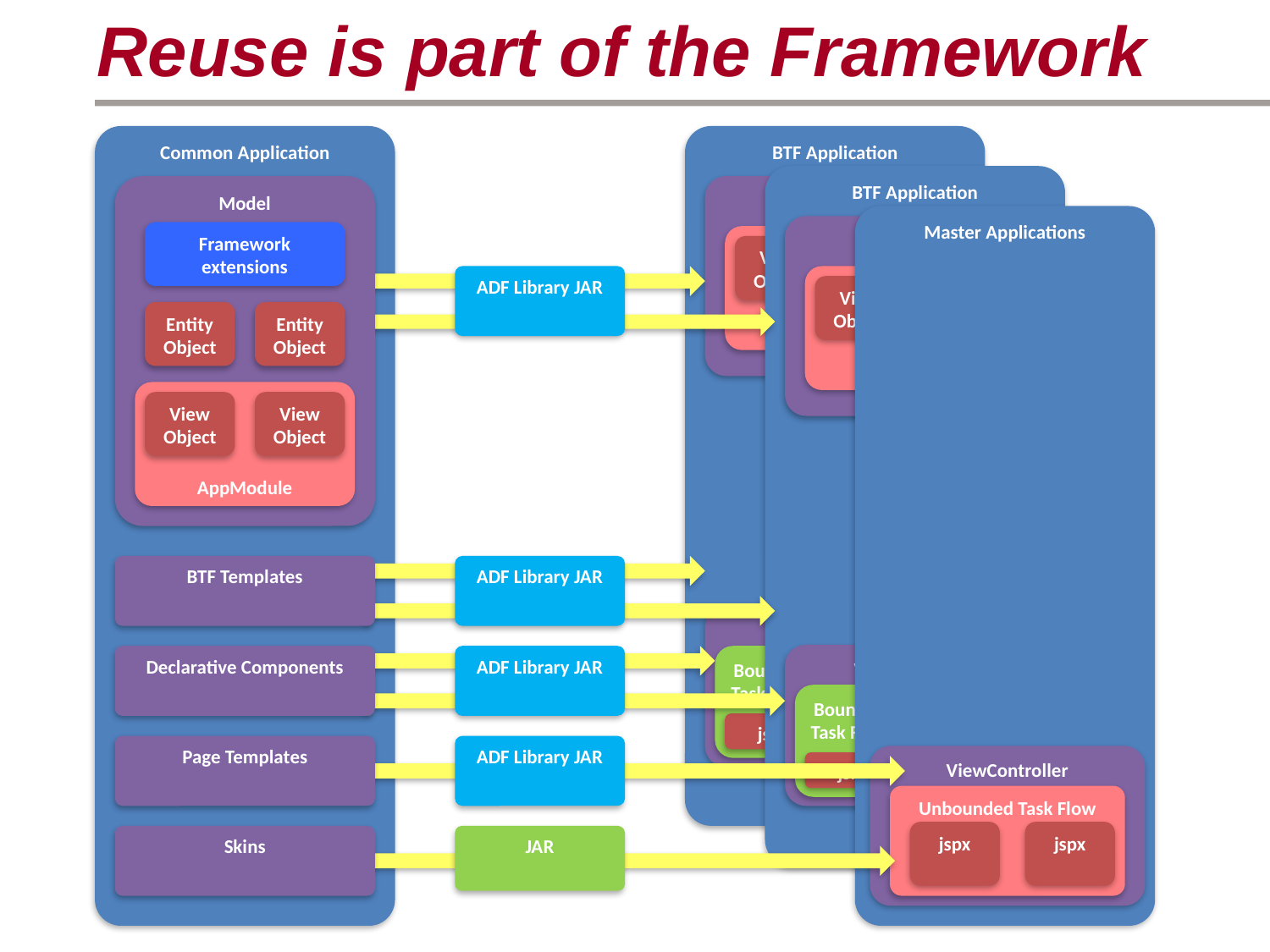

Reuse is part of the Framework

Common Application
BTF Application
BTF Application
Model
Model
Master Applications
Model
Framework extensions

AppModule
View Object
View Object

ADF Library JAR

AppModule
View Object
View Object
Entity Object
Entity Object

AppModule
View Object
View Object
BTF Templates

ADF Library JAR

ViewController
Bounded Task Flow
Bounded Task Flow
jsff
jsff
ViewController
Bounded Task Flow
Bounded Task Flow
jsff
jsff
Declarative Components

ADF Library JAR

Page Templates
ADF Library JAR
ViewController

Unbounded Task Flow
jspx
jspx
Skins
JAR